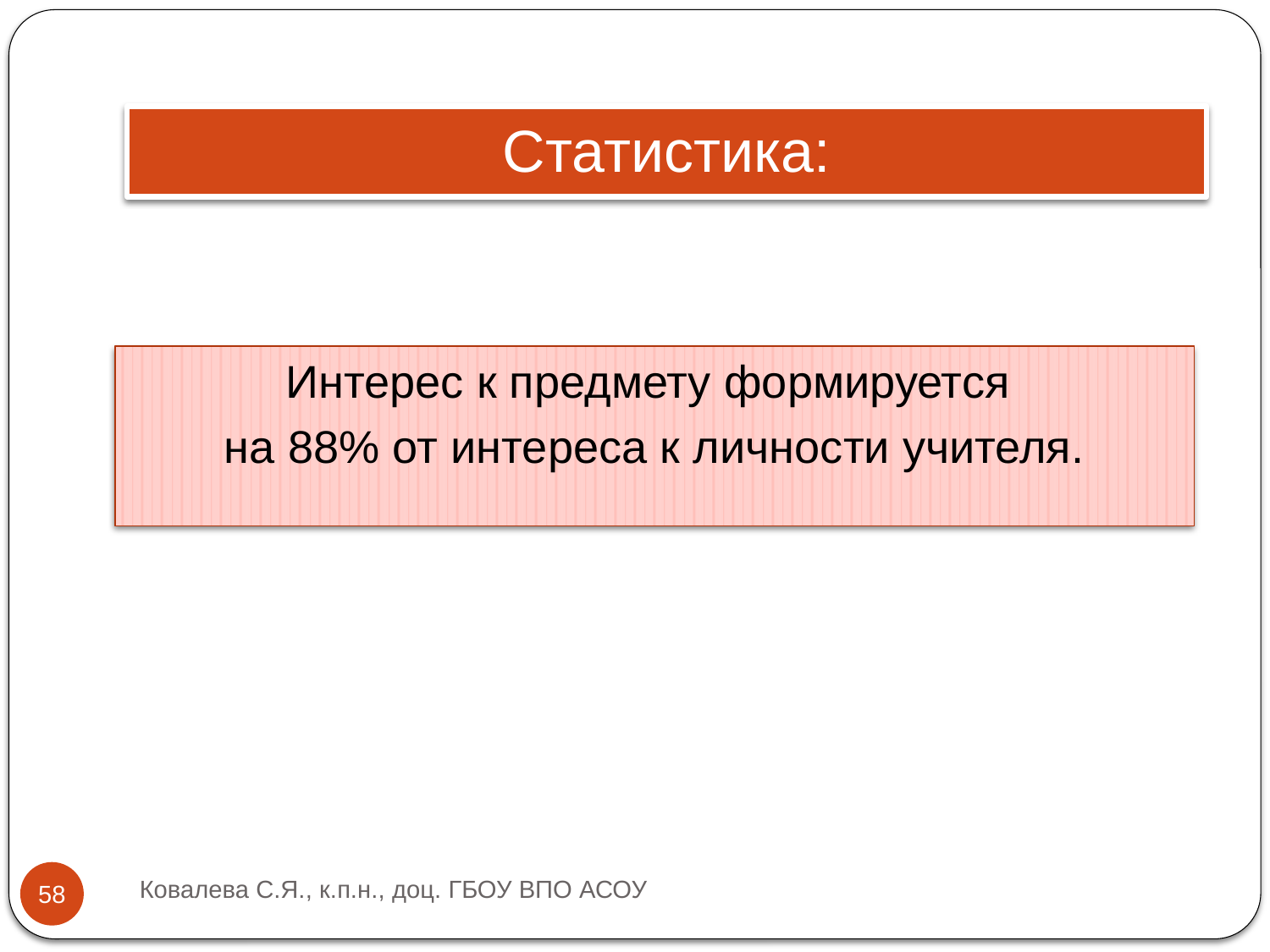

# Статистика:
Интерес к предмету формируется
на 88% от интереса к личности учителя.
Ковалева С.Я., к.п.н., доц. ГБОУ ВПО АСОУ
58